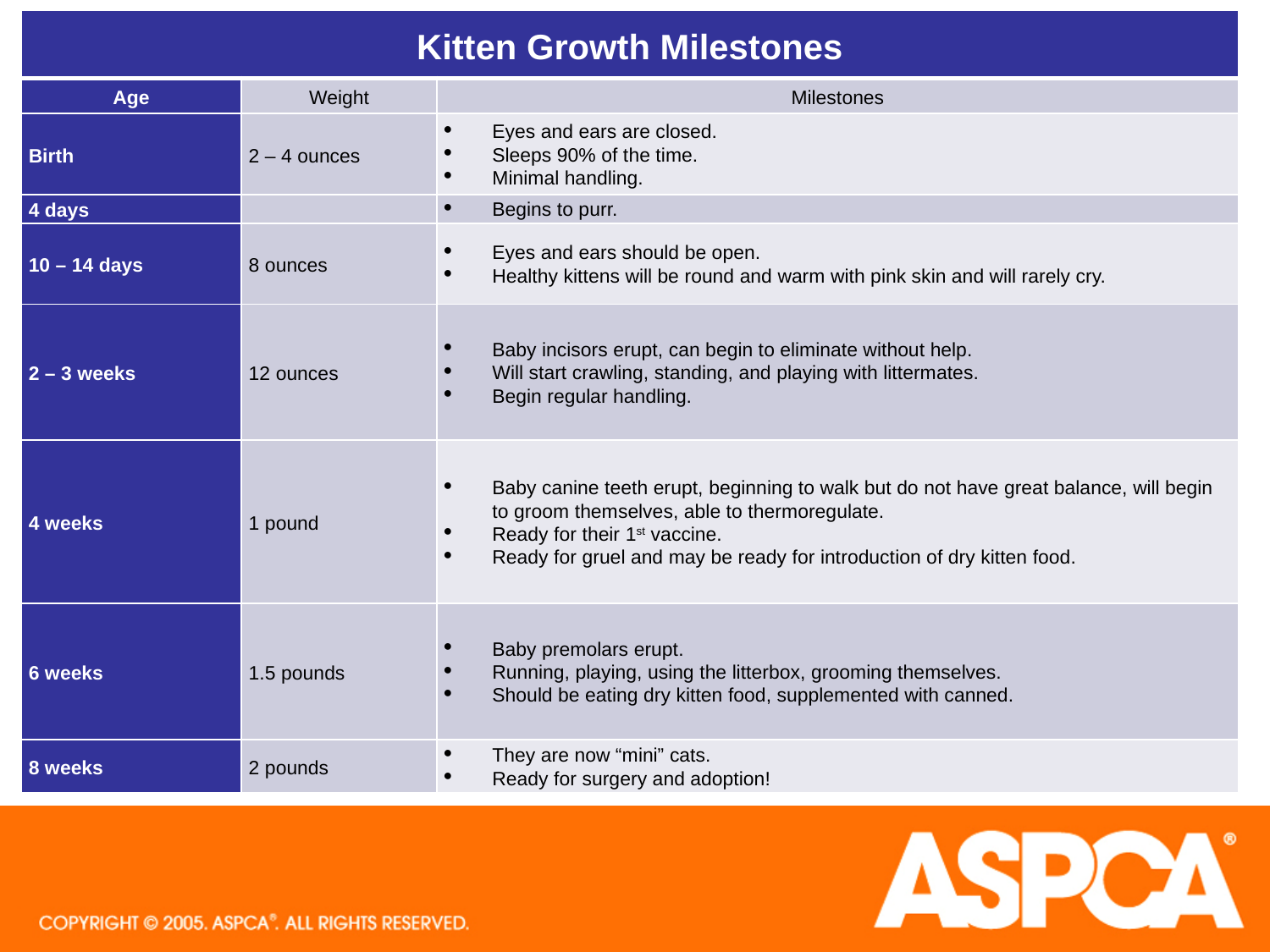

| Kitten Growth Milestones |  |  |
| --- | --- | --- |
| Age | Weight | Milestones |
| Birth | 2 – 4 ounces | Eyes and ears are closed. Sleeps 90% of the time. Minimal handling. |
| 4 days |  | Begins to purr. |
| 10 – 14 days | 8 ounces | Eyes and ears should be open. Healthy kittens will be round and warm with pink skin and will rarely cry. |
| 2 – 3 weeks | 12 ounces | Baby incisors erupt, can begin to eliminate without help. Will start crawling, standing, and playing with littermates. Begin regular handling. |
| 4 weeks | 1 pound | Baby canine teeth erupt, beginning to walk but do not have great balance, will begin to groom themselves, able to thermoregulate. Ready for their 1st vaccine. Ready for gruel and may be ready for introduction of dry kitten food. |
| 6 weeks | 1.5 pounds | Baby premolars erupt. Running, playing, using the litterbox, grooming themselves. Should be eating dry kitten food, supplemented with canned. |
| 8 weeks | 2 pounds | They are now “mini” cats. Ready for surgery and adoption! |